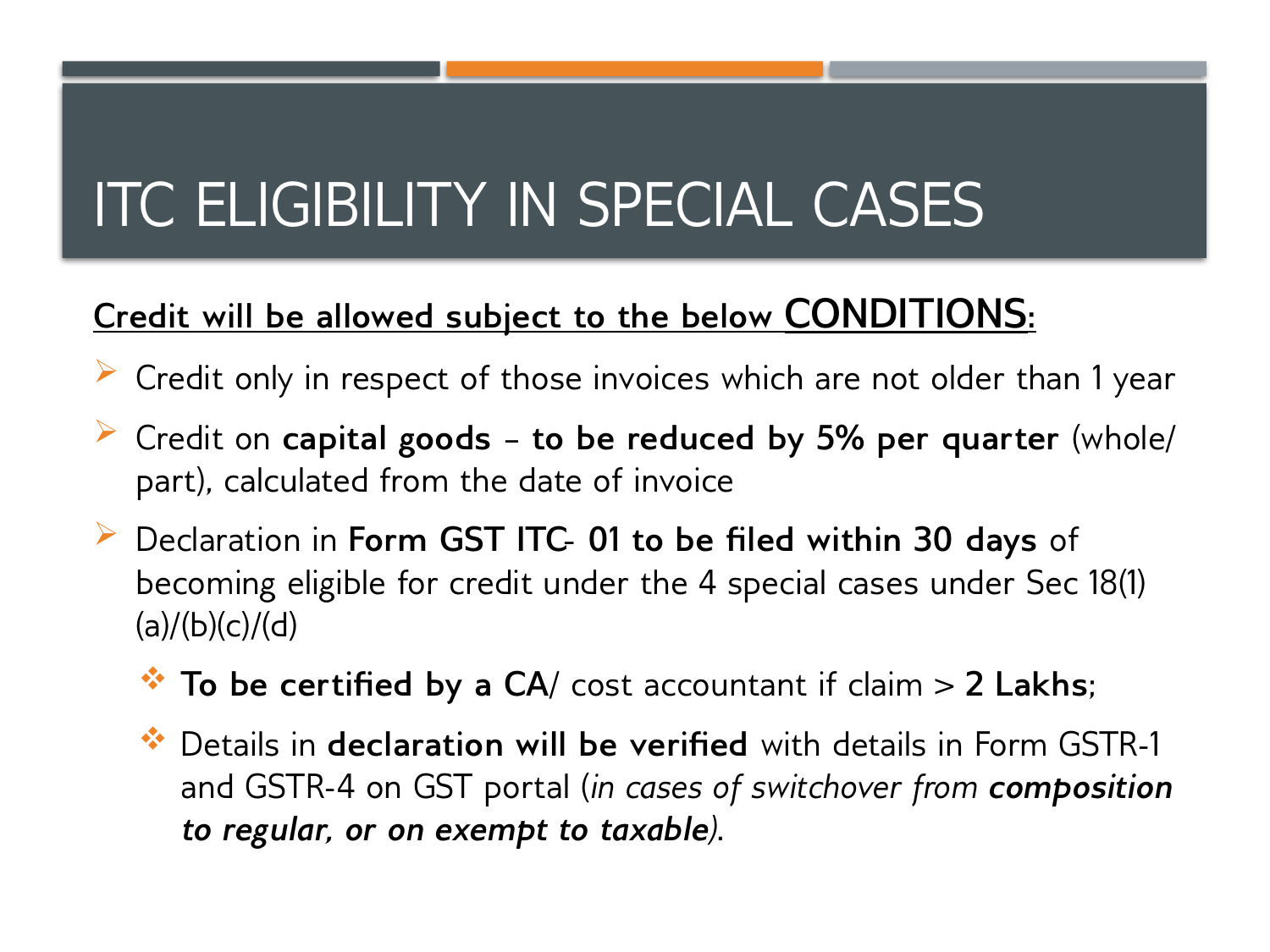

# ITC eligibility in Special cases
Credit will be allowed subject to the below CONDITIONS:
Credit only in respect of those invoices which are not older than 1 year
Credit on capital goods – to be reduced by 5% per quarter (whole/ part), calculated from the date of invoice
Declaration in Form GST ITC- 01 to be filed within 30 days of becoming eligible for credit under the 4 special cases under Sec 18(1)(a)/(b)(c)/(d)
To be certified by a CA/ cost accountant if claim > 2 Lakhs;
Details in declaration will be verified with details in Form GSTR-1 and GSTR-4 on GST portal (in cases of switchover from composition to regular, or on exempt to taxable).